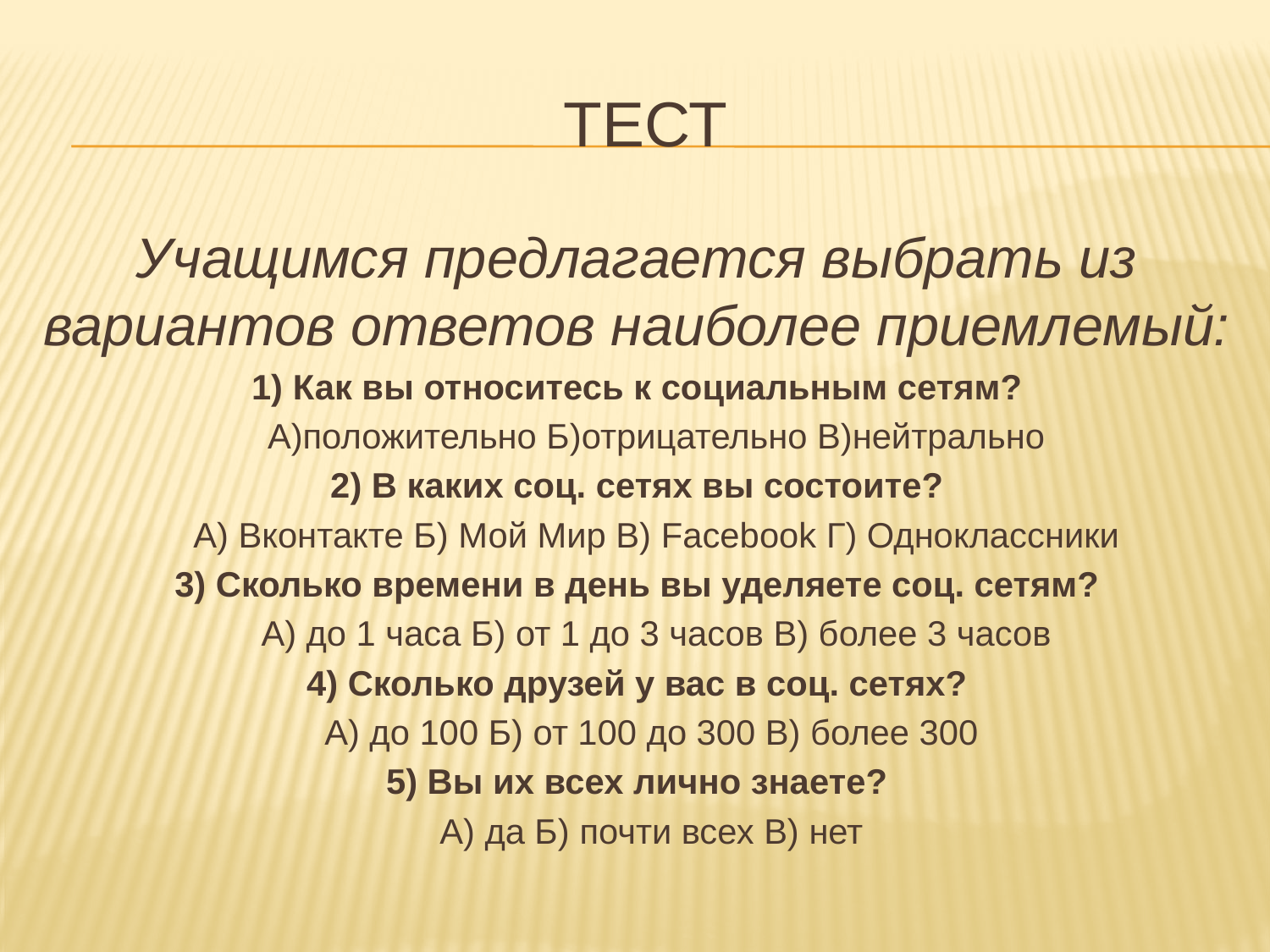

# ТЕСТ
Учащимся предлагается выбрать из вариантов ответов наиболее приемлемый:
1) Как вы относитесь к социальным сетям?
    А)положительно Б)отрицательно В)нейтрально
2) В каких соц. сетях вы состоите?
    А) Вконтакте Б) Мой Мир В) Facebook Г) Одноклассники
3) Сколько времени в день вы уделяете соц. сетям?
    А) до 1 часа Б) от 1 до 3 часов В) более 3 часов
4) Сколько друзей у вас в соц. сетях?
   А) до 100 Б) от 100 до 300 В) более 300
5) Вы их всех лично знаете?
   А) да Б) почти всех В) нет